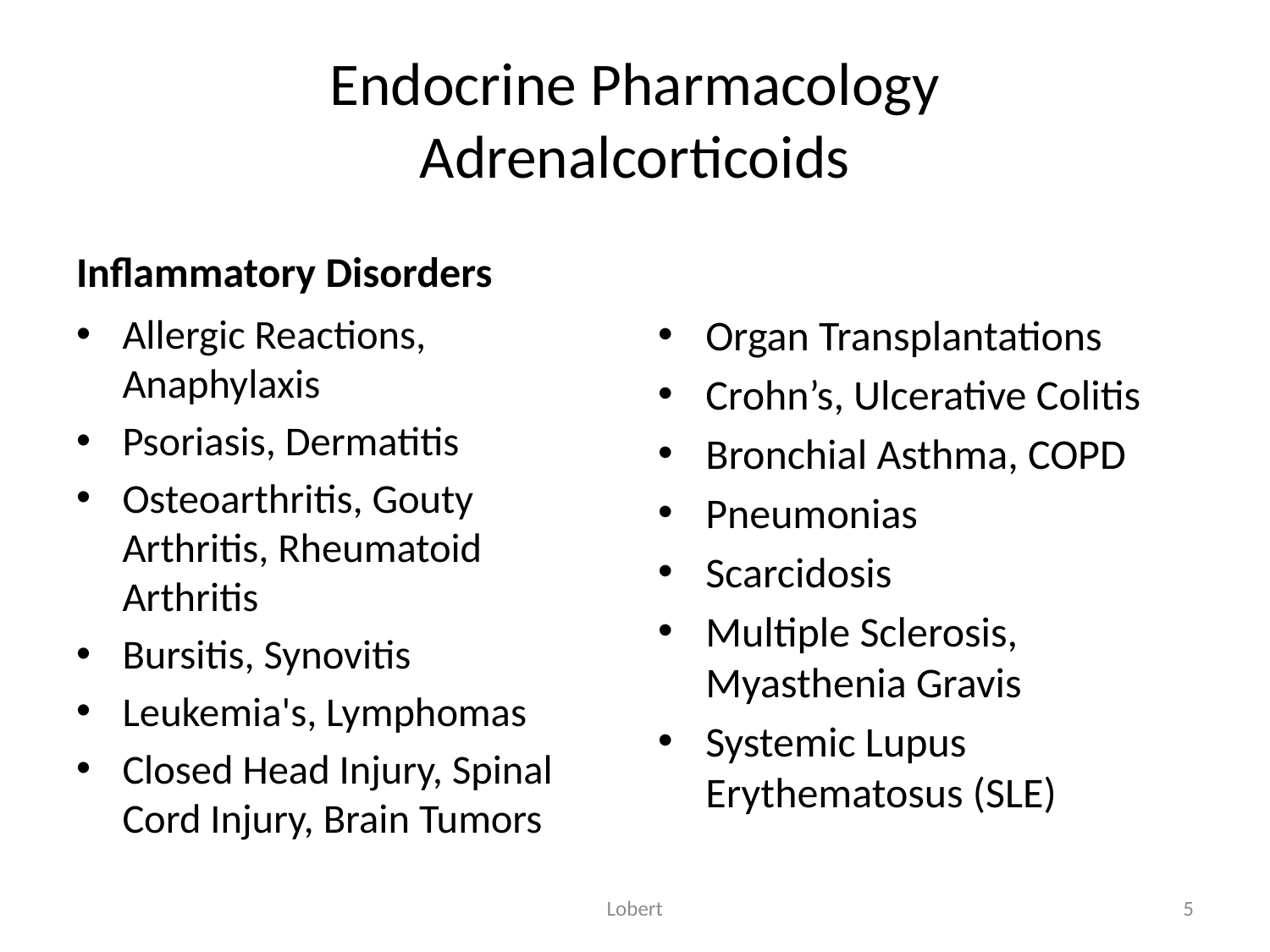

# Endocrine Pharmacology Adrenalcorticoids
Inflammatory Disorders
Allergic Reactions, Anaphylaxis
Psoriasis, Dermatitis
Osteoarthritis, Gouty Arthritis, Rheumatoid Arthritis
Bursitis, Synovitis
Leukemia's, Lymphomas
Closed Head Injury, Spinal Cord Injury, Brain Tumors

Organ Transplantations
Crohn’s, Ulcerative Colitis
Bronchial Asthma, COPD
Pneumonias
Scarcidosis
Multiple Sclerosis, Myasthenia Gravis
Systemic Lupus Erythematosus (SLE)
Lobert
5